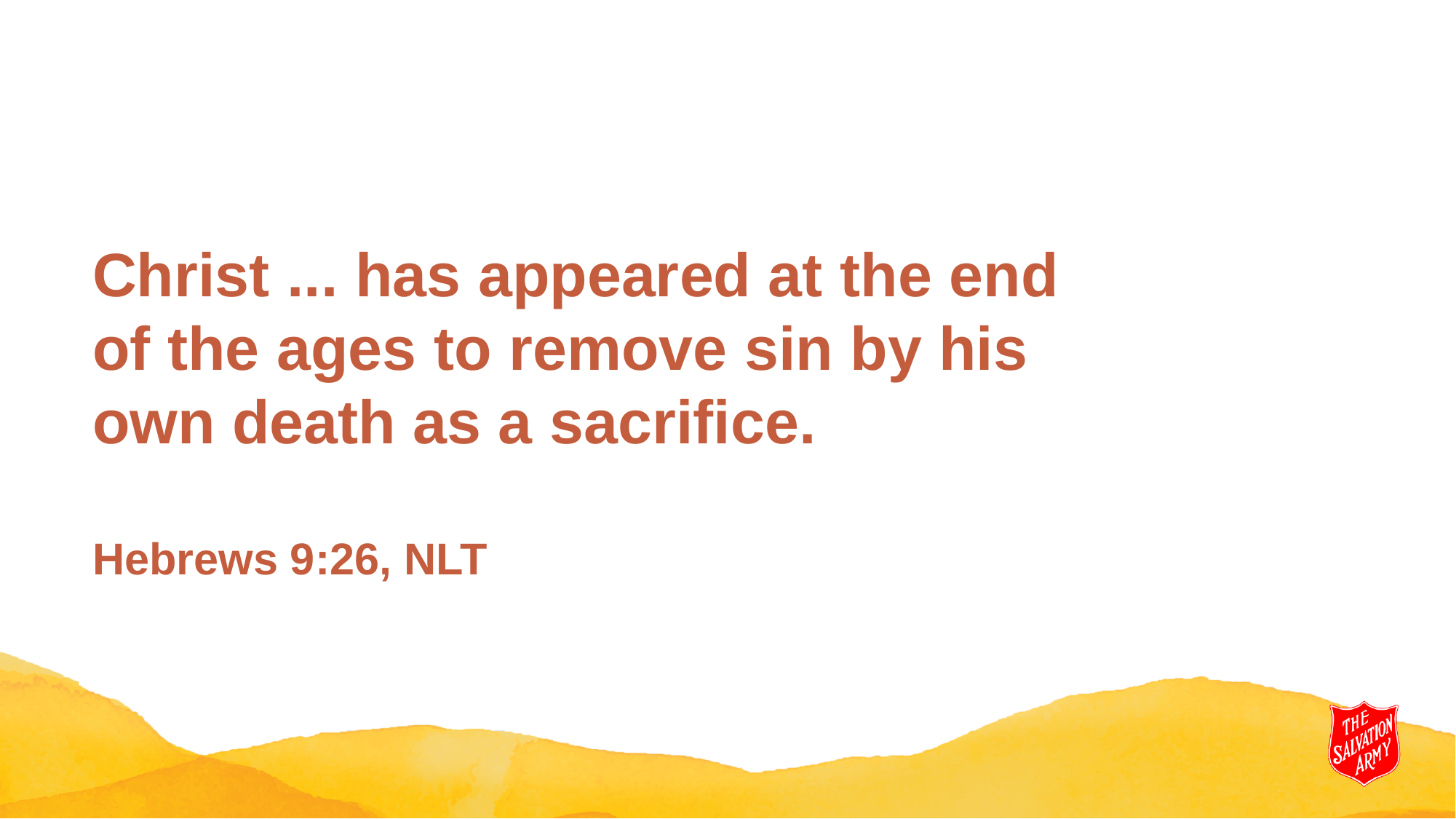

Christ ... has appeared at the end of the ages to remove sin by his own death as a sacrifice.
Hebrews 9:26, NLT